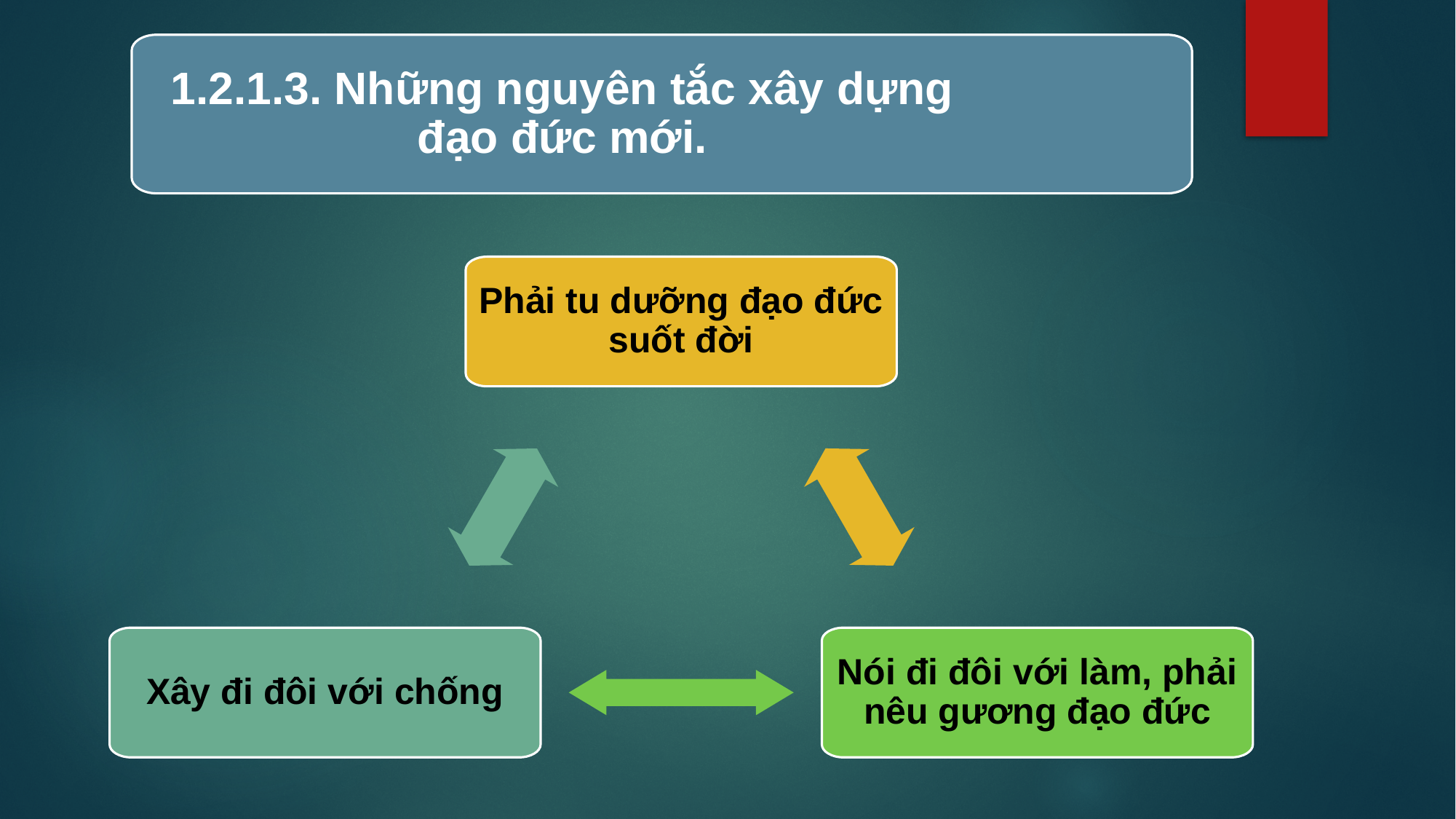

1.2.1.3. Những nguyên tắc xây dựng đạo đức mới.
Phải tu dưỡng đạo đức suốt đời

Xây đi đôi với chống
Nói đi đôi với làm, phải nêu gương đạo đức